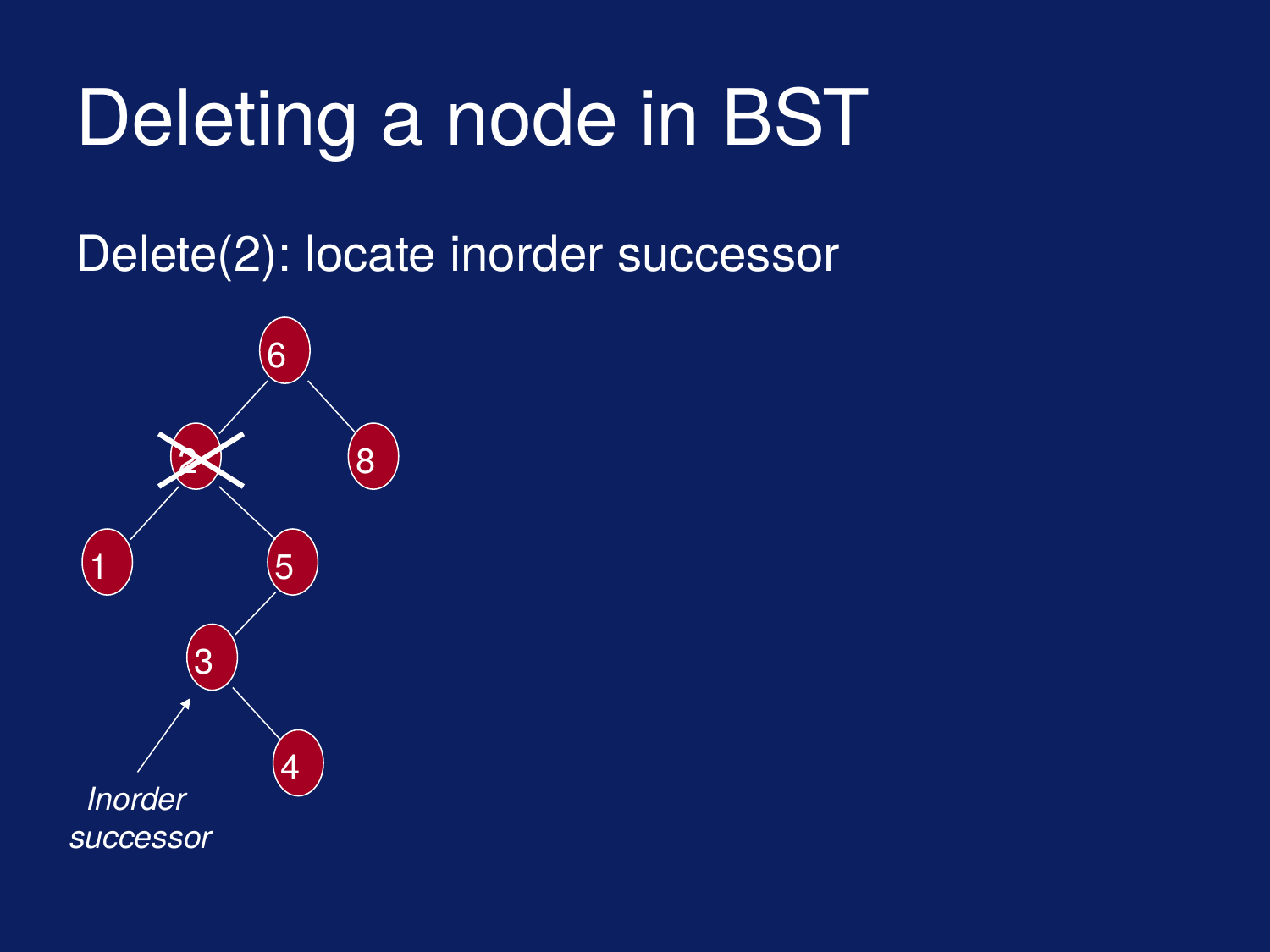

# Deleting a node in BST
Delete(2): locate inorder successor

6

2

8

1

5

3

4
Inorder
successor